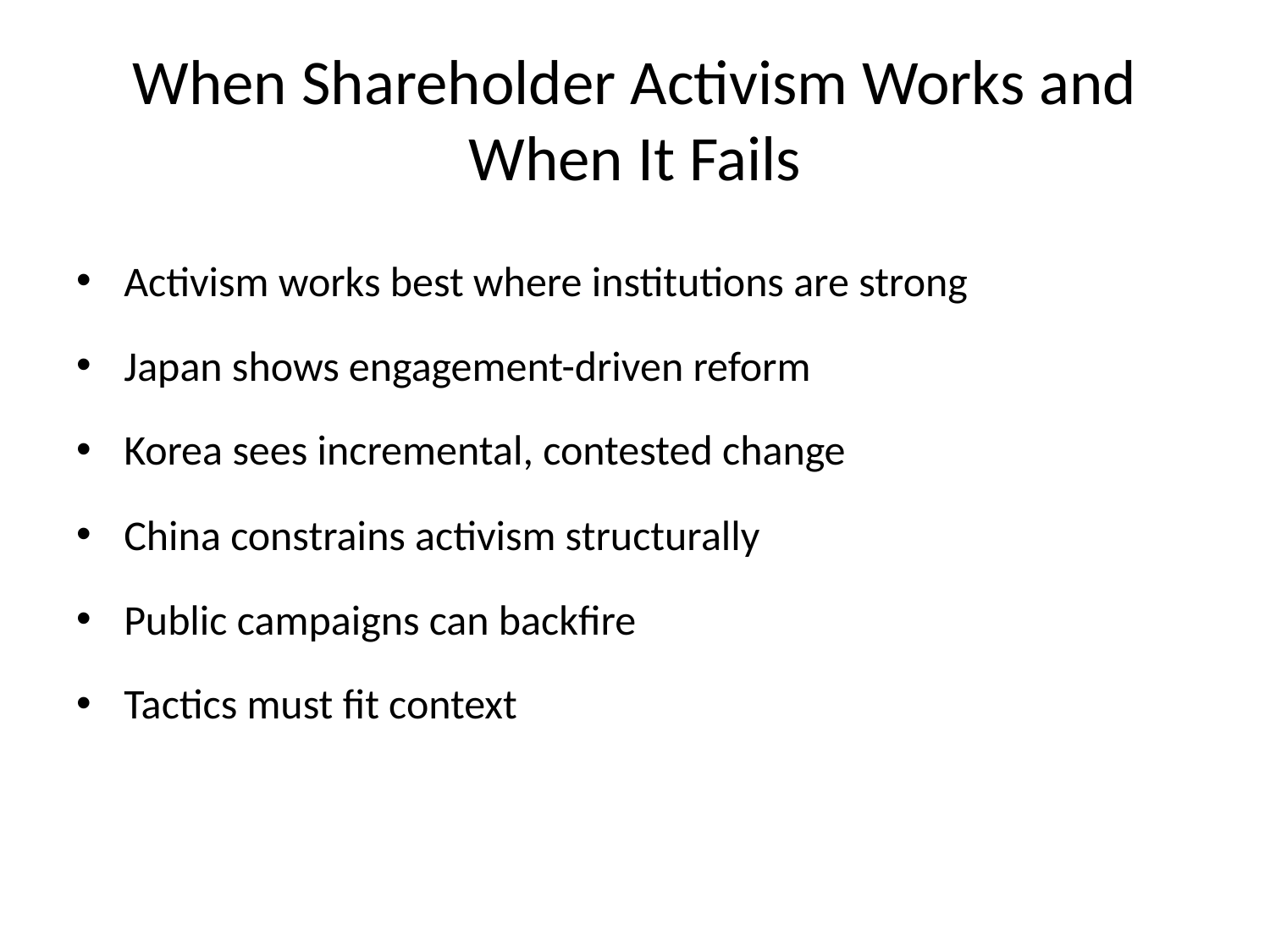

# When Shareholder Activism Works and When It Fails
Activism works best where institutions are strong
Japan shows engagement-driven reform
Korea sees incremental, contested change
China constrains activism structurally
Public campaigns can backfire
Tactics must fit context